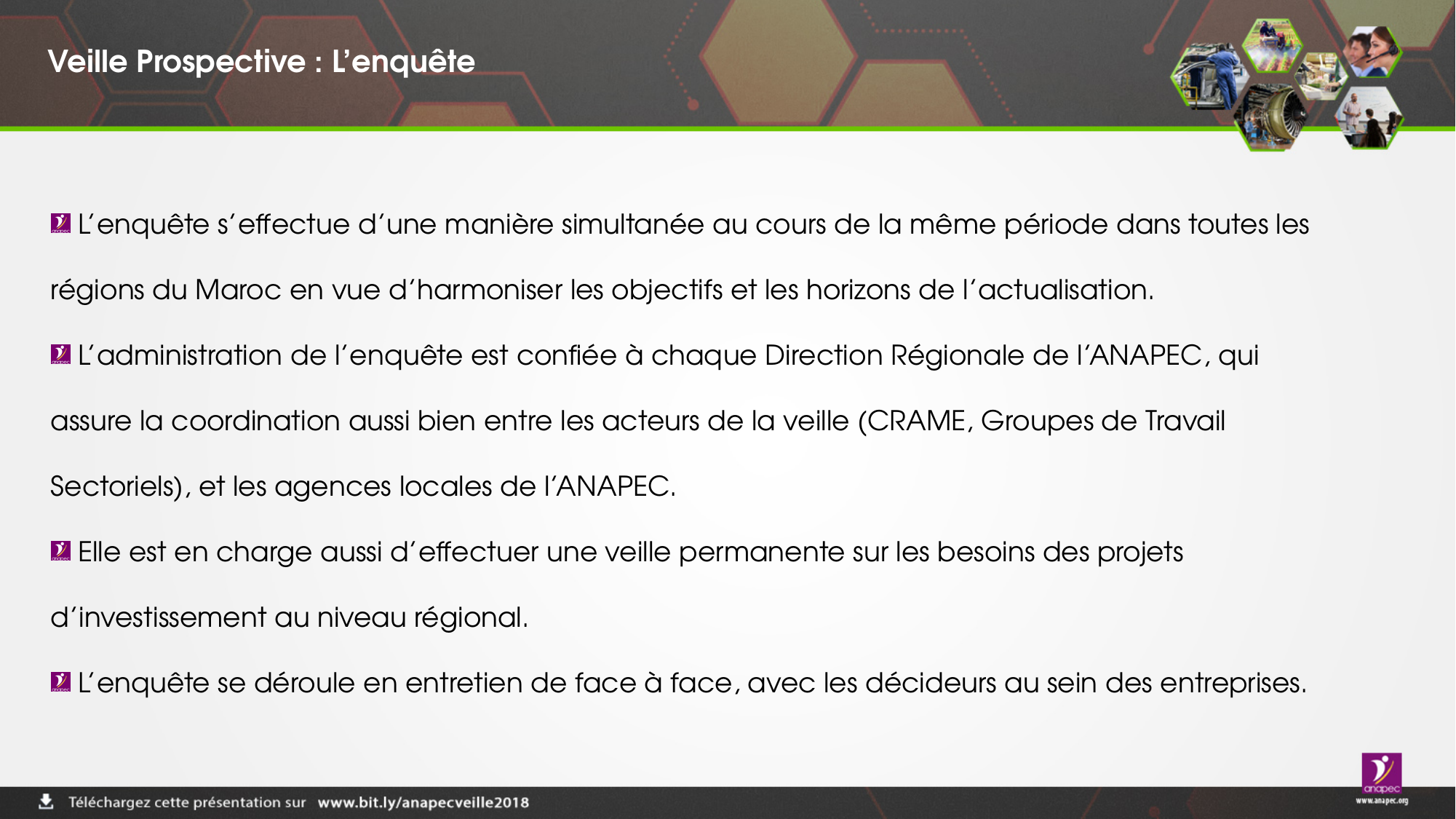

# Veille Prospective : L’enquête
 L’enquête s’effectue d’une manière simultanée au cours de la même période dans toutes les régions du Maroc en vue d’harmoniser les objectifs et les horizons de l’actualisation.
 L’administration de l’enquête est confiée à chaque Direction Régionale de l’ANAPEC, qui assure la coordination aussi bien entre les acteurs de la veille (CRAME, Groupes de Travail Sectoriels), et les agences locales de l’ANAPEC.
 Elle est en charge aussi d’effectuer une veille permanente sur les besoins des projets d’investissement au niveau régional.
 L’enquête se déroule en entretien de face à face, avec les décideurs au sein des entreprises.